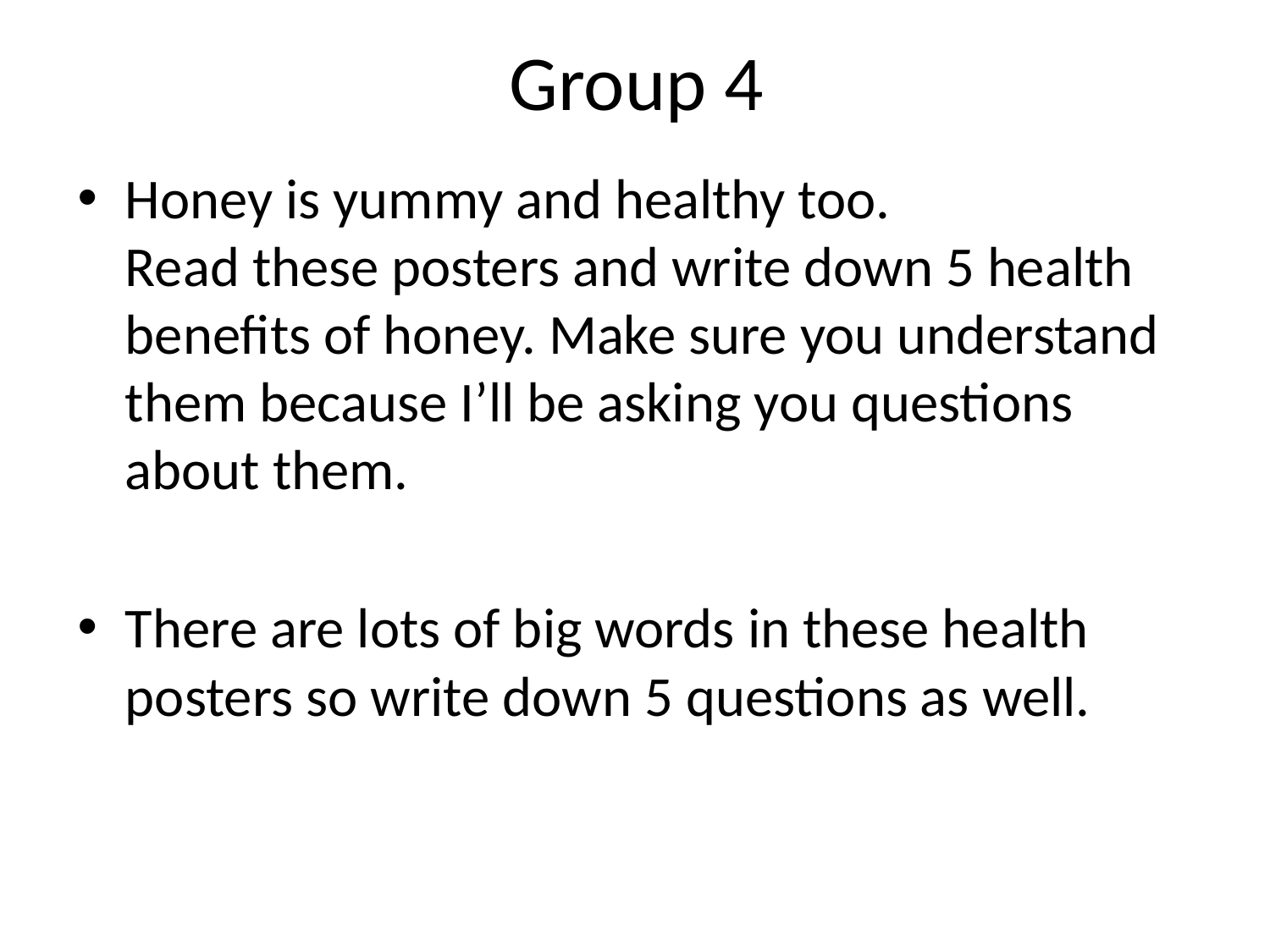

# Group 4
Honey is yummy and healthy too.               Read these posters and write down 5 health benefits of honey. Make sure you understand them because I’ll be asking you questions about them.

There are lots of big words in these health posters so write down 5 questions as well.